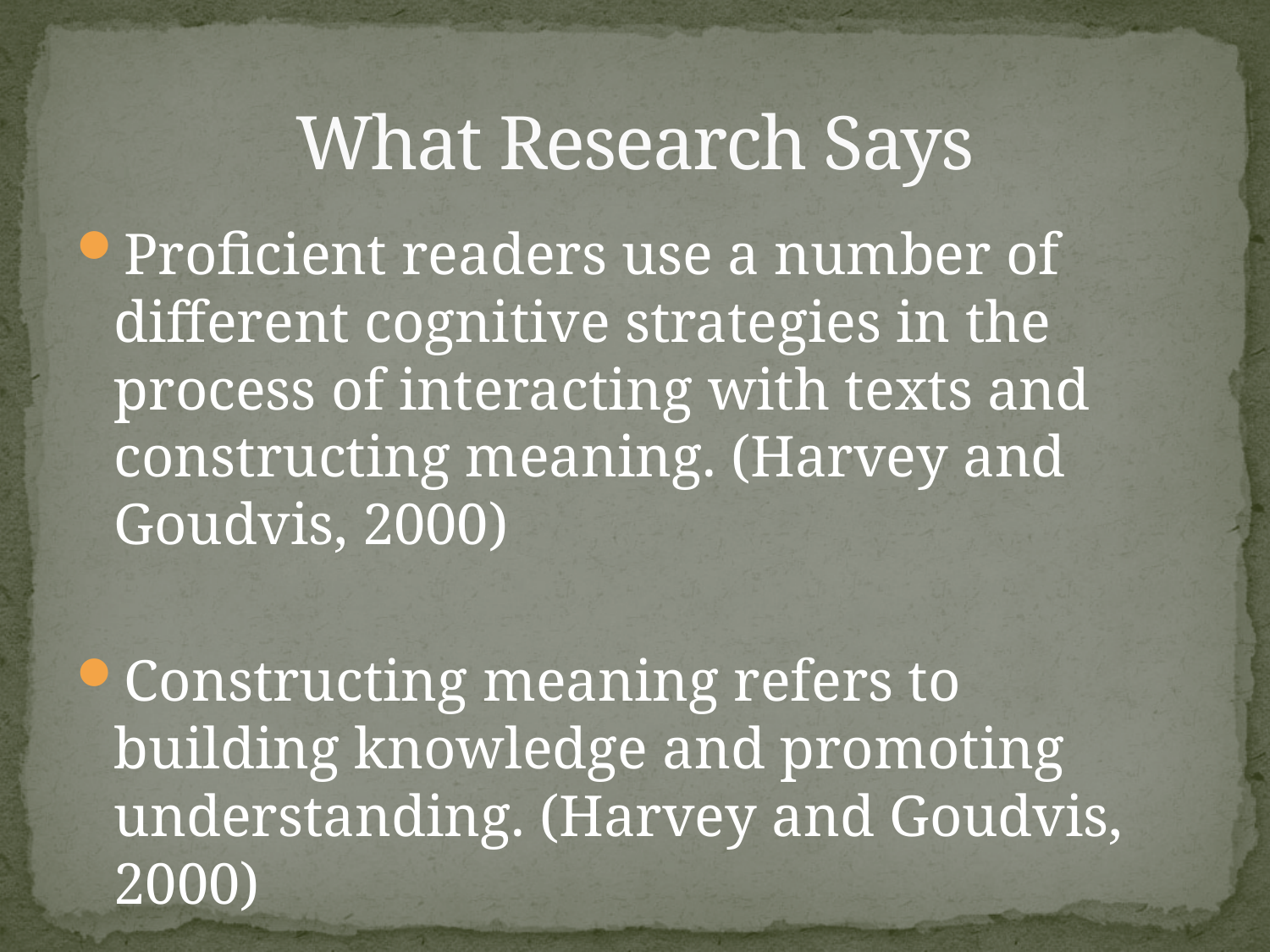

# What Research Says
Proficient readers use a number of different cognitive strategies in the process of interacting with texts and constructing meaning. (Harvey and Goudvis, 2000)

Constructing meaning refers to building knowledge and promoting understanding. (Harvey and Goudvis, 2000)